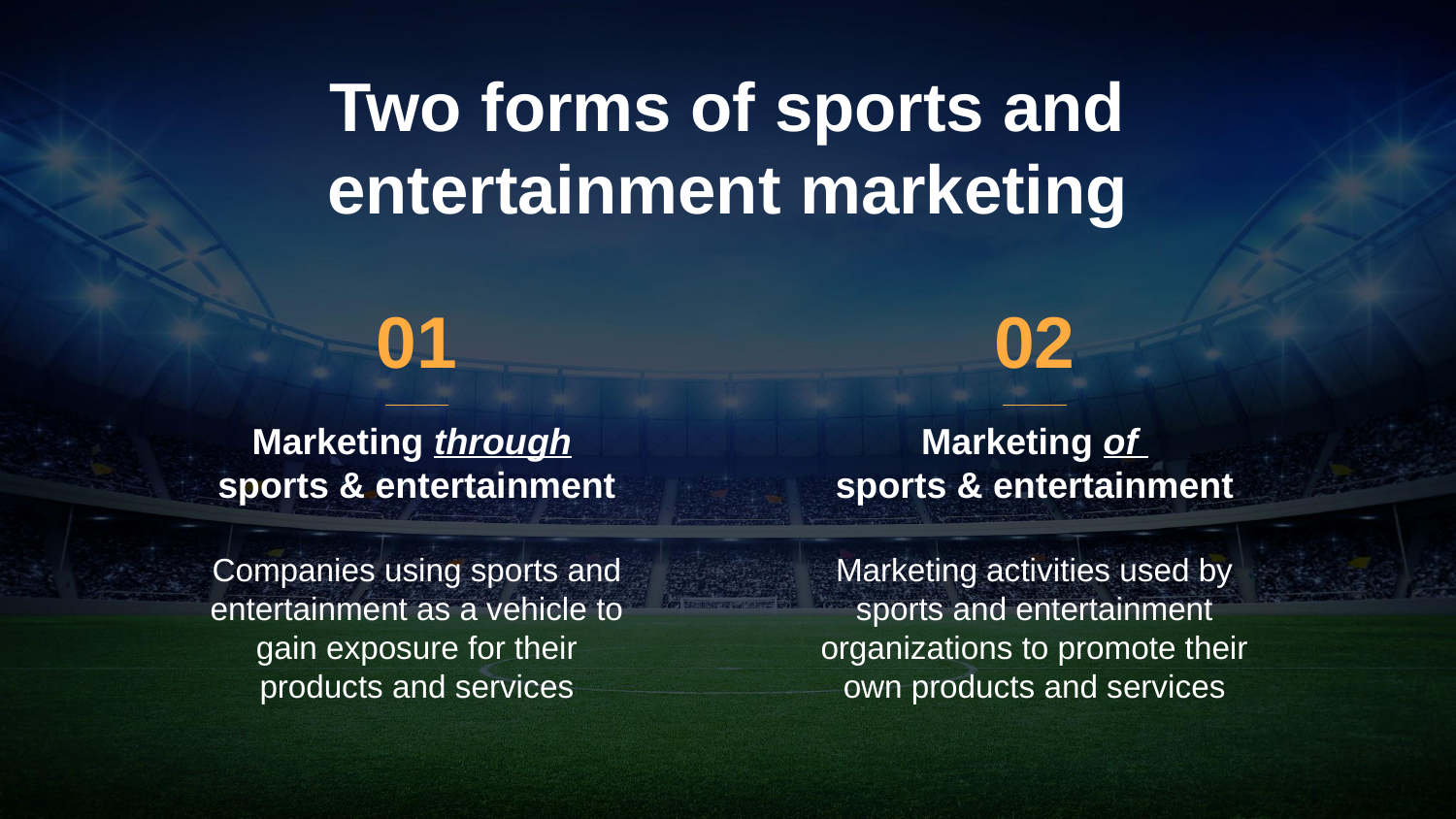

Two forms of sports and entertainment marketing
01
02
Marketing through
sports & entertainment
Marketing of
sports & entertainment
Companies using sports and entertainment as a vehicle to gain exposure for their products and services
Marketing activities used by sports and entertainment organizations to promote their own products and services